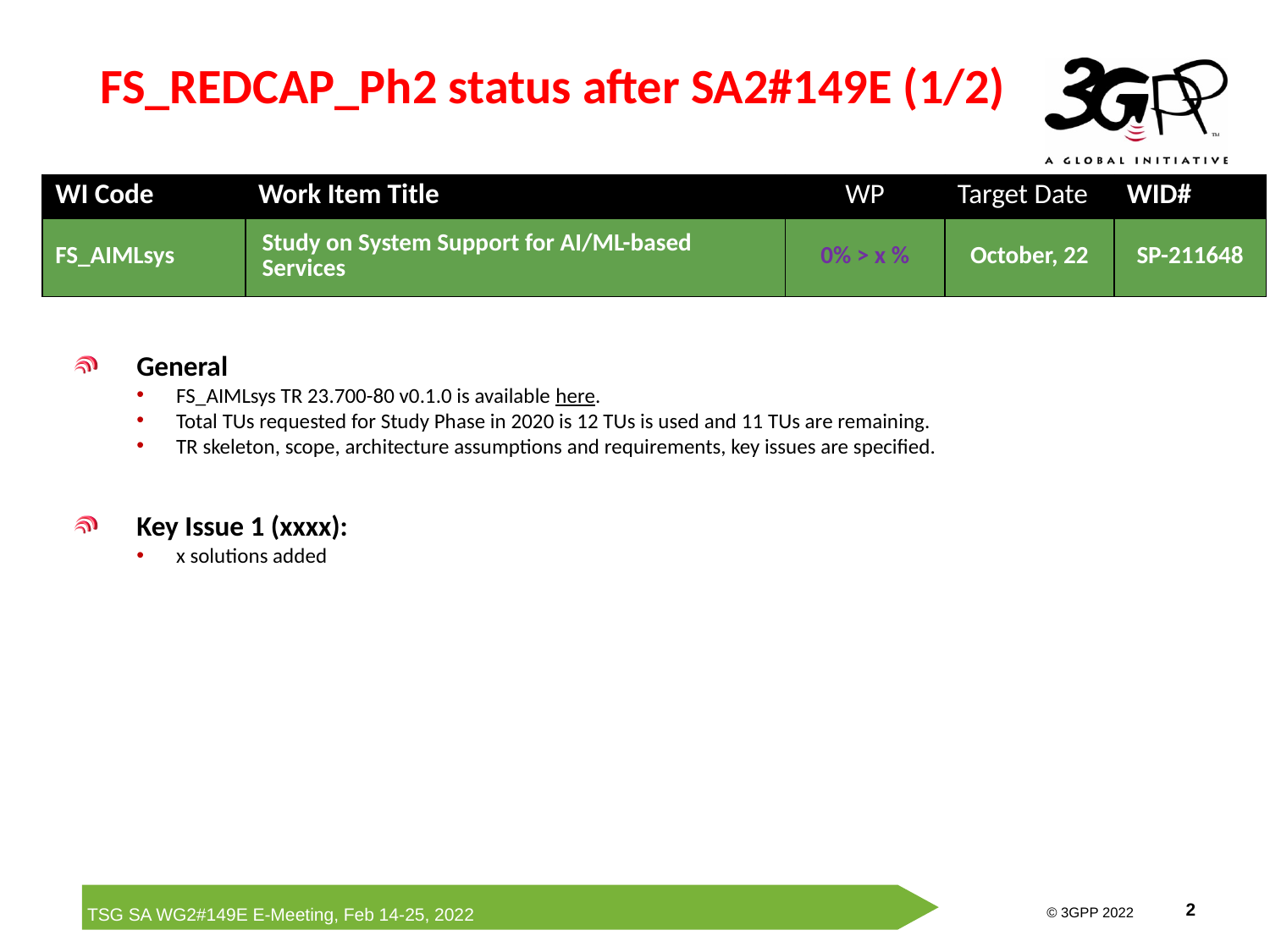

# FS_REDCAP_Ph2 status after SA2#149E (1/2)
| WI Code | Work Item Title | WP | Target Date | WID# |
| --- | --- | --- | --- | --- |
| FS\_AIMLsys | Study on System Support for AI/ML-based Services | 0% > x % | October, 22 | SP-211648 |
General
FS_AIMLsys TR 23.700-80 v0.1.0 is available here.
Total TUs requested for Study Phase in 2020 is 12 TUs is used and 11 TUs are remaining.
TR skeleton, scope, architecture assumptions and requirements, key issues are specified.

Key Issue 1 (xxxx):
x solutions added